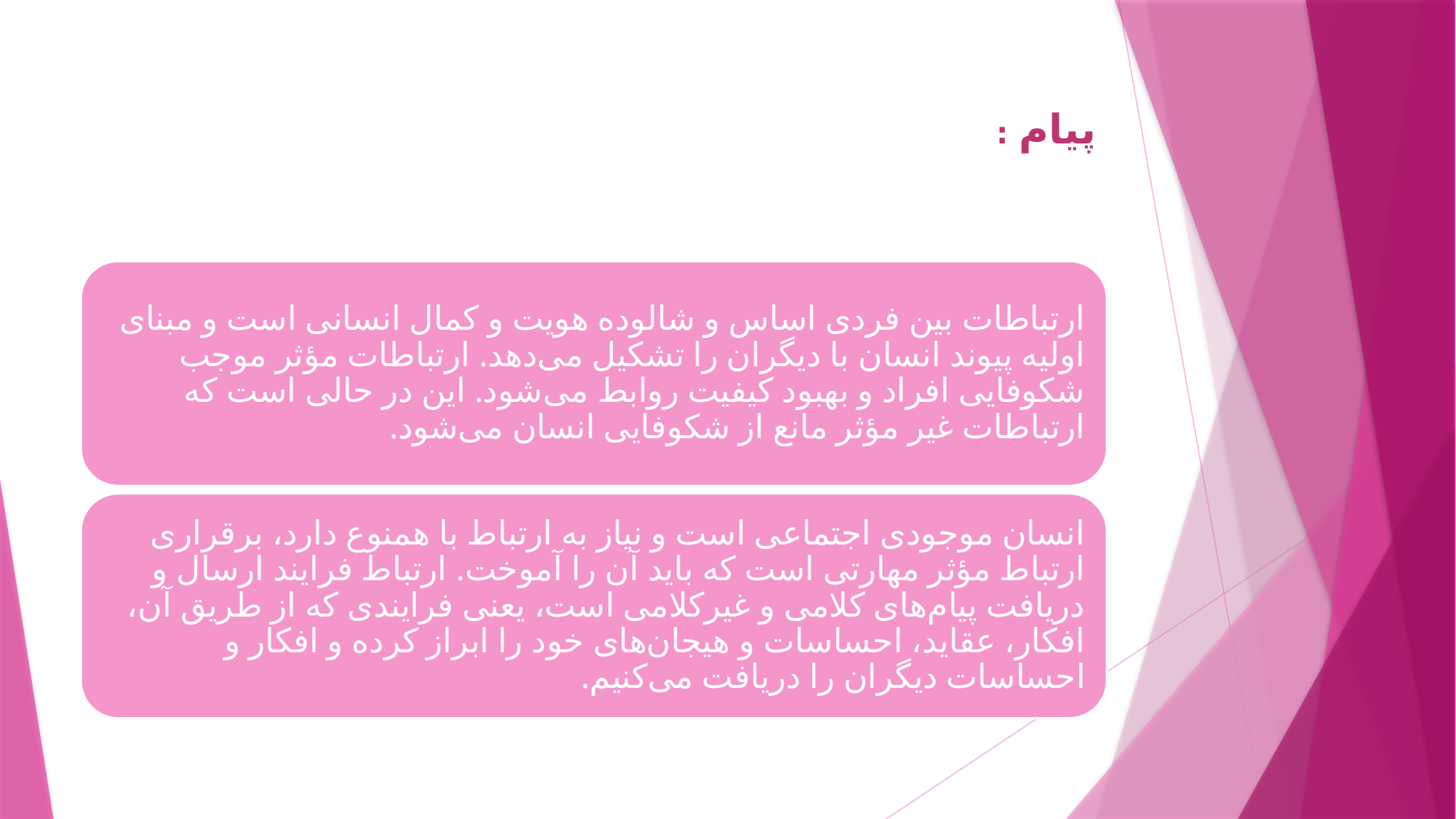

# پیام :
ارتباطات بین فردی اساس و شالوده هویت و کمال انسانی است و مبنای اولیه پیوند انسان با دیگران را تشکیل می‌دهد. ارتباطات مؤثر موجب شکوفایی افراد و بهبود کیفیت روابط می‌شود. این در حالی است که ارتباطات غیر مؤثر مانع از شکوفایی انسان می‌شود.
انسان موجودی اجتماعی است و نیاز به ارتباط با همنوع دارد، برقراری ارتباط مؤثر مهارتی است که باید آن را آموخت. ارتباط فرایند ارسال و دریافت پیام‌های کلامی و غیرکلامی است، یعنی فرایندی که از طریق آن، افکار، عقاید، احساسات و هیجان‌های خود را ابراز کرده و افکار و احساسات دیگران را دریافت می‌کنیم.